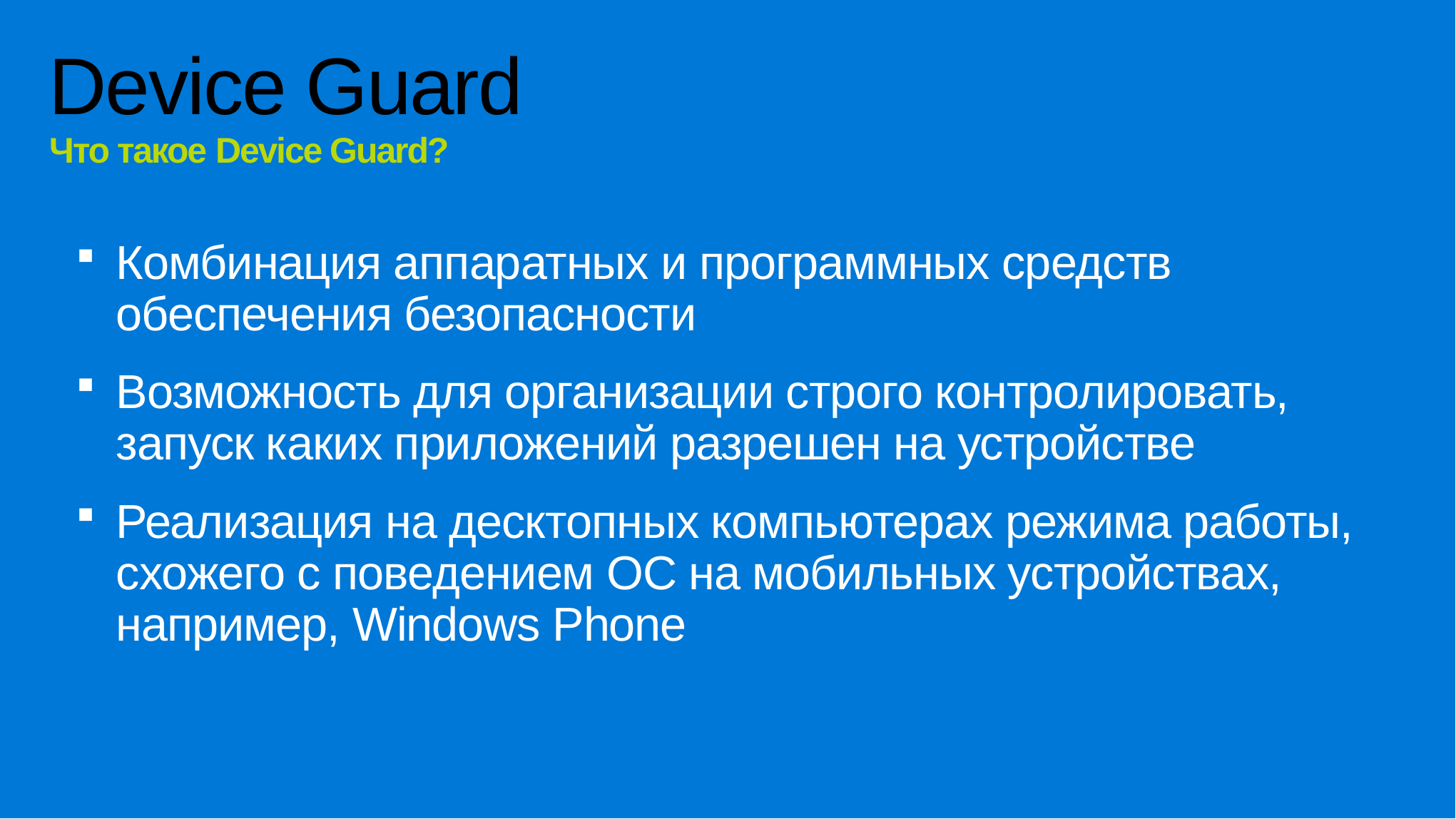

# Device Guard Что такое Device Guard?
Комбинация аппаратных и программных средств обеспечения безопасности
Возможность для организации строго контролировать, запуск каких приложений разрешен на устройстве
Реализация на десктопных компьютерах режима работы, схожего с поведением ОС на мобильных устройствах, например, Windows Phone